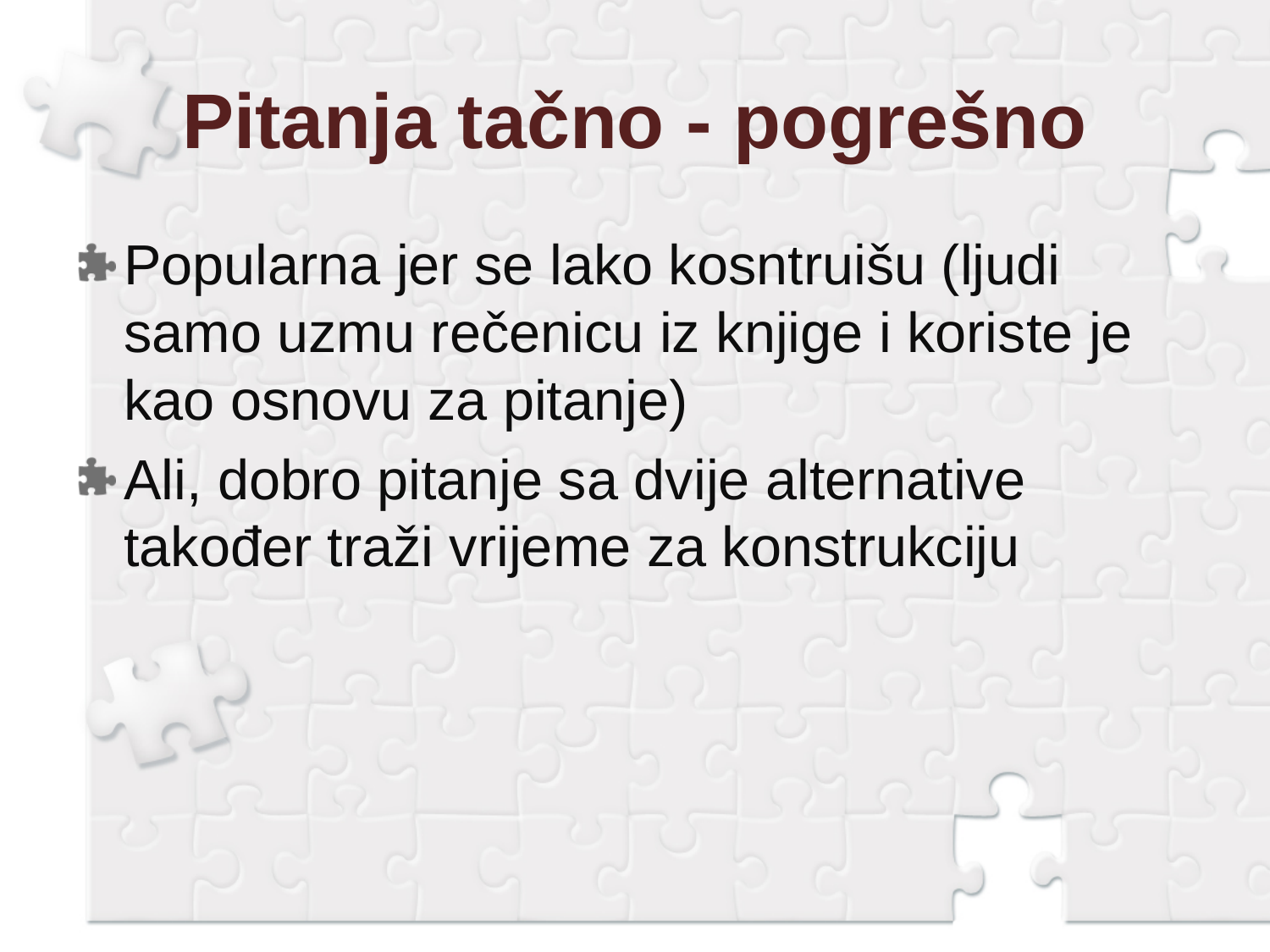

# Pitanja tačno - pogrešno
Popularna jer se lako kosntruišu (ljudi samo uzmu rečenicu iz knjige i koriste je kao osnovu za pitanje)
Ali, dobro pitanje sa dvije alternative također traži vrijeme za konstrukciju